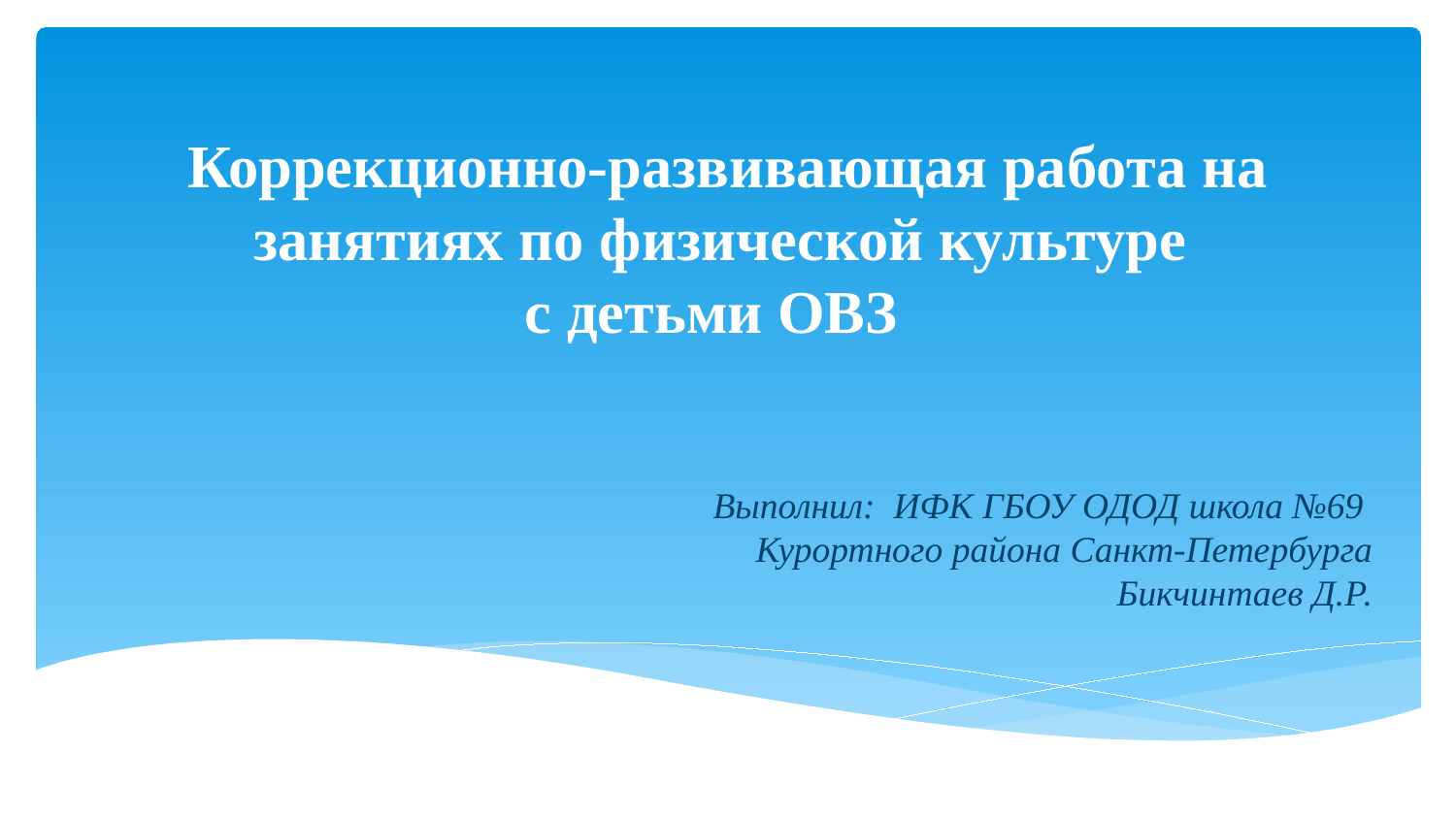

# Коррекционно-развивающая работа на занятиях по физической культуре
с детьми ОВЗ
Выполнил:  ИФК ГБОУ ОДОД школа №69
Курортного района Санкт-Петербурга
Бикчинтаев Д.Р.